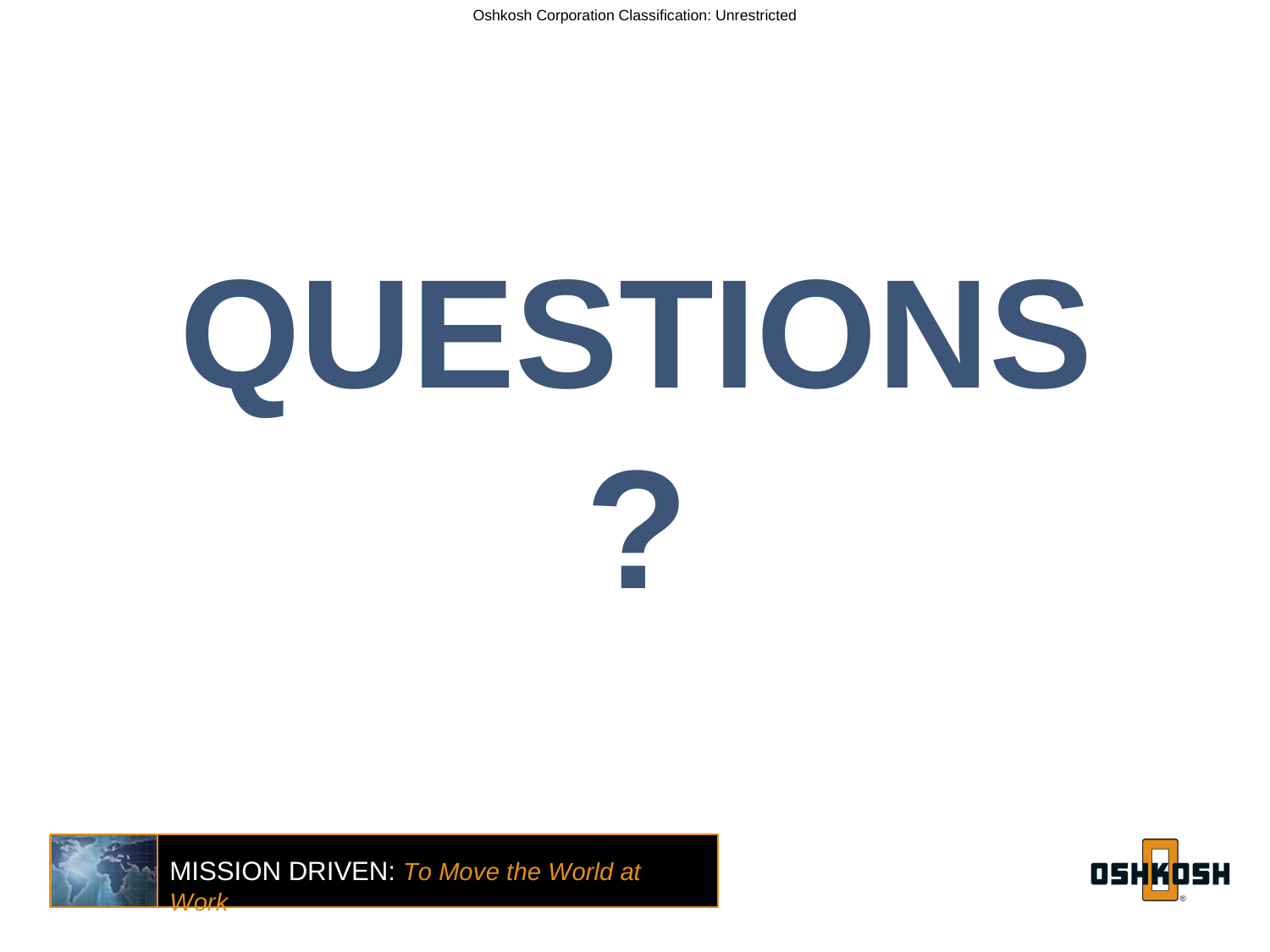

# QUESTIONS ?
MISSION DRIVEN: To Move the World at Work